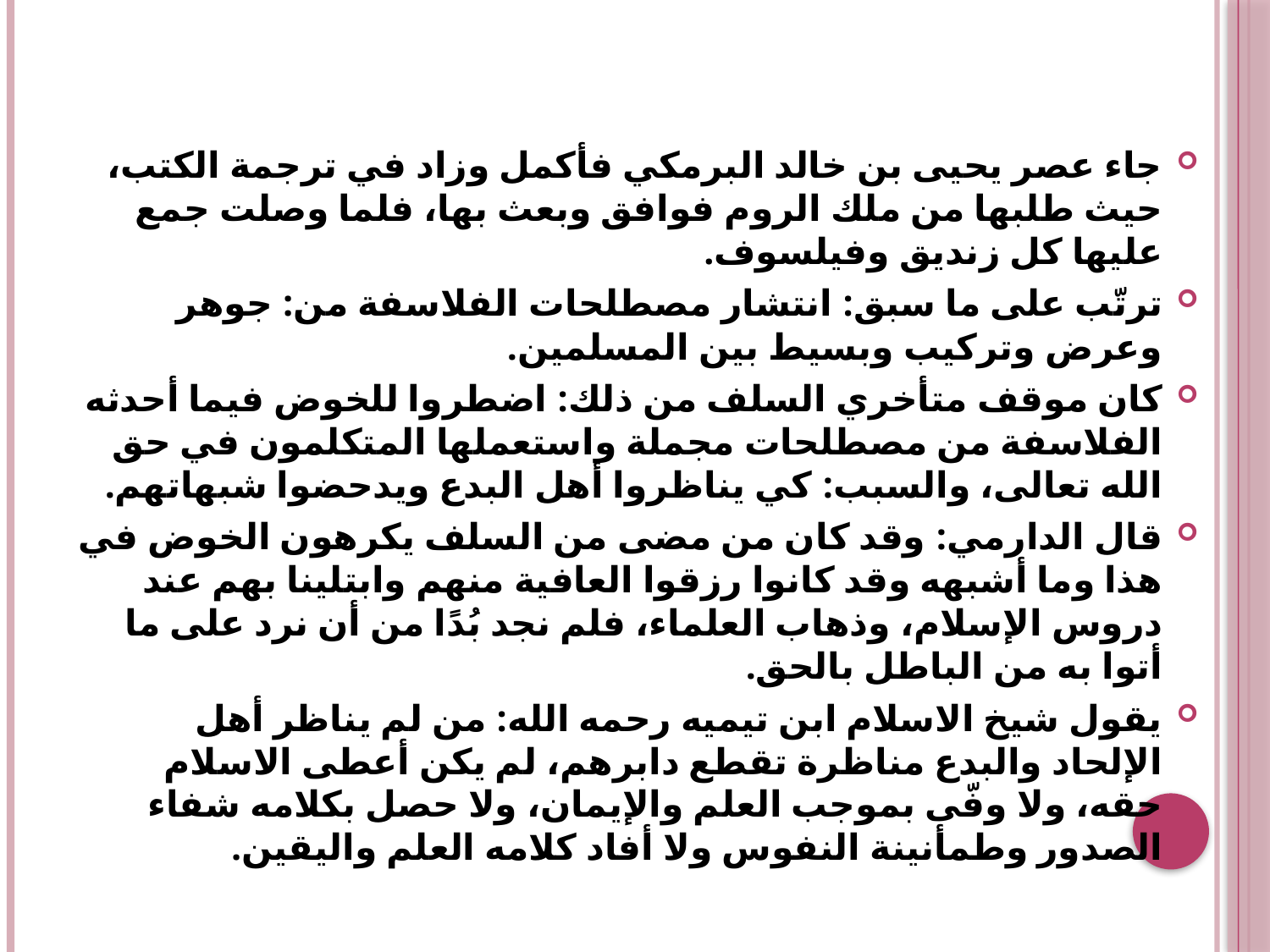

#
جاء عصر يحيى بن خالد البرمكي فأكمل وزاد في ترجمة الكتب، حيث طلبها من ملك الروم فوافق وبعث بها، فلما وصلت جمع عليها كل زنديق وفيلسوف.
ترتّب على ما سبق: انتشار مصطلحات الفلاسفة من: جوهر وعرض وتركيب وبسيط بين المسلمين.
كان موقف متأخري السلف من ذلك: اضطروا للخوض فيما أحدثه الفلاسفة من مصطلحات مجملة واستعملها المتكلمون في حق الله تعالى، والسبب: كي يناظروا أهل البدع ويدحضوا شبهاتهم.
قال الدارمي: وقد كان من مضى من السلف يكرهون الخوض في هذا وما أشبهه وقد كانوا رزقوا العافية منهم وابتلينا بهم عند دروس الإسلام، وذهاب العلماء، فلم نجد بُدًا من أن نرد على ما أتوا به من الباطل بالحق.
يقول شيخ الاسلام ابن تيميه رحمه الله: من لم يناظر أهل الإلحاد والبدع مناظرة تقطع دابرهم، لم يكن أعطى الاسلام حقه، ولا وفّى بموجب العلم والإيمان، ولا حصل بكلامه شفاء الصدور وطمأنينة النفوس ولا أفاد كلامه العلم واليقين.